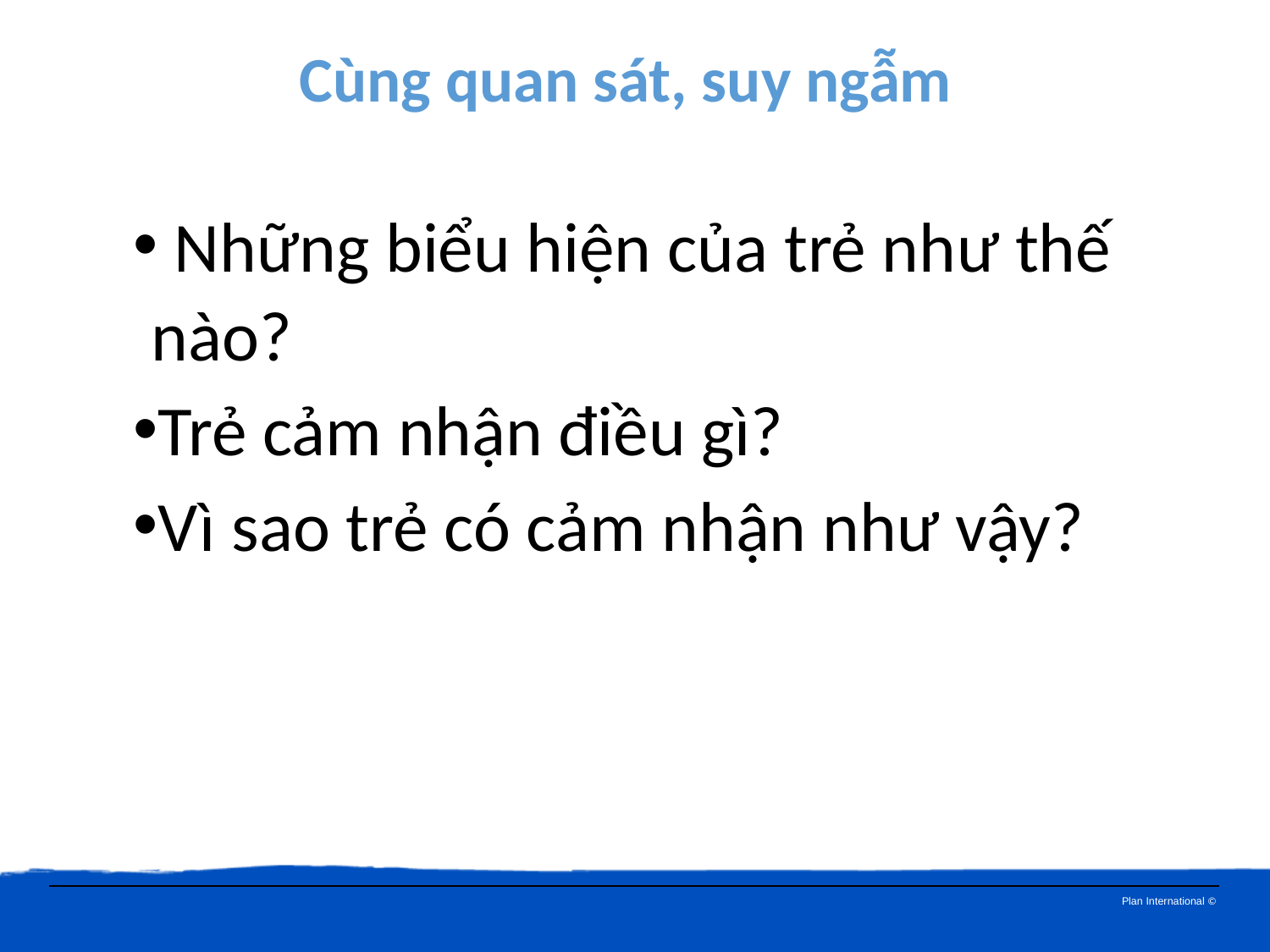

Cùng quan sát, suy ngẫm
 Những biểu hiện của trẻ như thế nào?
Trẻ cảm nhận điều gì?
Vì sao trẻ có cảm nhận như vậy?